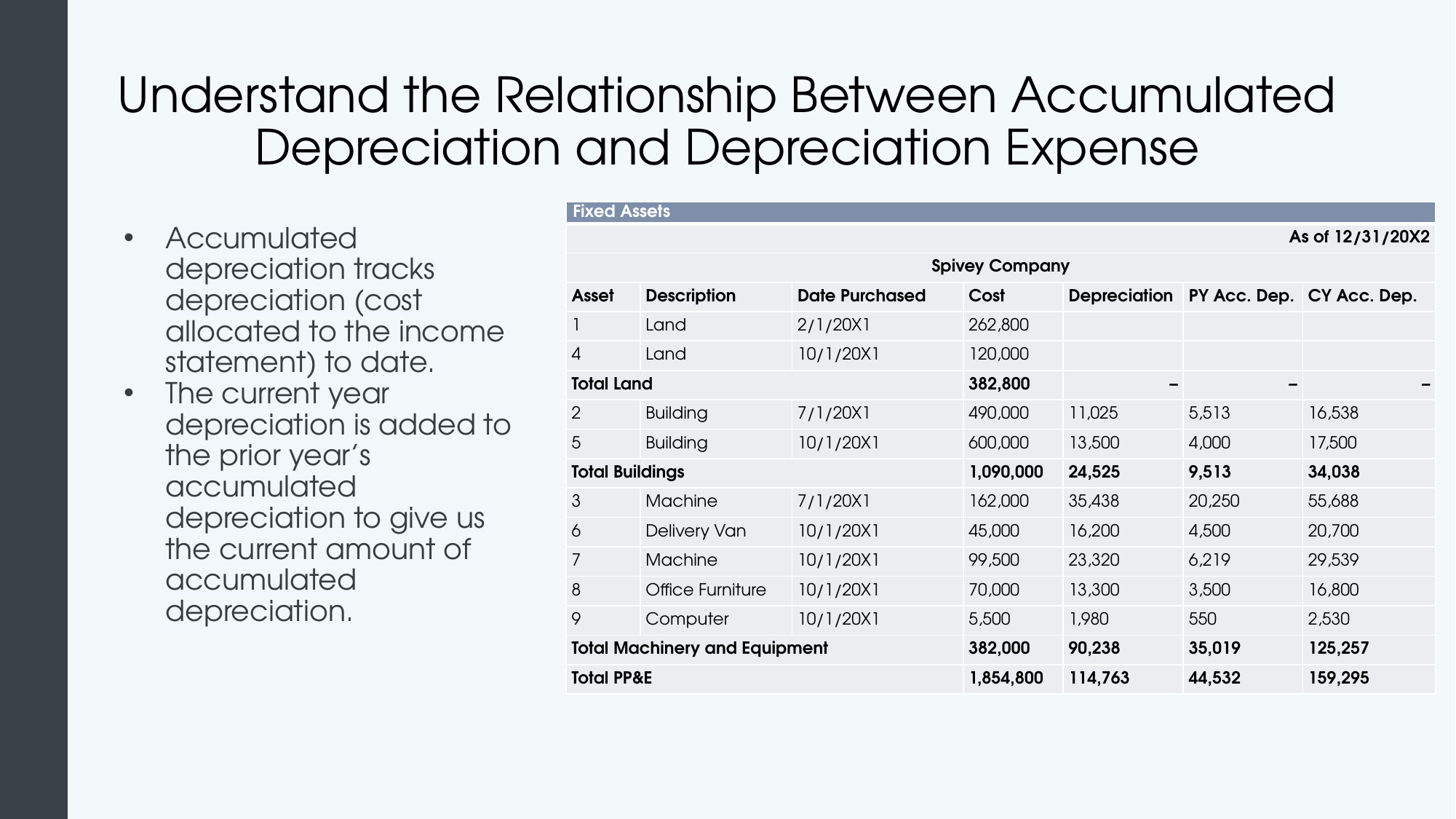

# Understand the Relationship Between Accumulated Depreciation and Depreciation Expense
| Fixed Assets |  |  |  |  |  |  |
| --- | --- | --- | --- | --- | --- | --- |
| As of 12/31/20X2 |  |  |  |  |  |  |
| Spivey Company |  |  |  |  |  |  |
| Asset | Description | Date Purchased | Cost | Depreciation | PY Acc. Dep. | CY Acc. Dep. |
| 1 | Land | 2/1/20X1 | 262,800 |  |  |  |
| 4 | Land | 10/1/20X1 | 120,000 |  |  |  |
| Total Land |  |  | 382,800 | – | – | – |
| 2 | Building | 7/1/20X1 | 490,000 | 11,025 | 5,513 | 16,538 |
| 5 | Building | 10/1/20X1 | 600,000 | 13,500 | 4,000 | 17,500 |
| Total Buildings |  |  | 1,090,000 | 24,525 | 9,513 | 34,038 |
| 3 | Machine | 7/1/20X1 | 162,000 | 35,438 | 20,250 | 55,688 |
| 6 | Delivery Van | 10/1/20X1 | 45,000 | 16,200 | 4,500 | 20,700 |
| 7 | Machine | 10/1/20X1 | 99,500 | 23,320 | 6,219 | 29,539 |
| 8 | Office Furniture | 10/1/20X1 | 70,000 | 13,300 | 3,500 | 16,800 |
| 9 | Computer | 10/1/20X1 | 5,500 | 1,980 | 550 | 2,530 |
| Total Machinery and Equipment |  |  | 382,000 | 90,238 | 35,019 | 125,257 |
| Total PP&E |  |  | 1,854,800 | 114,763 | 44,532 | 159,295 |
Accumulated depreciation tracks depreciation (cost allocated to the income statement) to date.
The current year depreciation is added to the prior year’s accumulated depreciation to give us the current amount of accumulated depreciation.